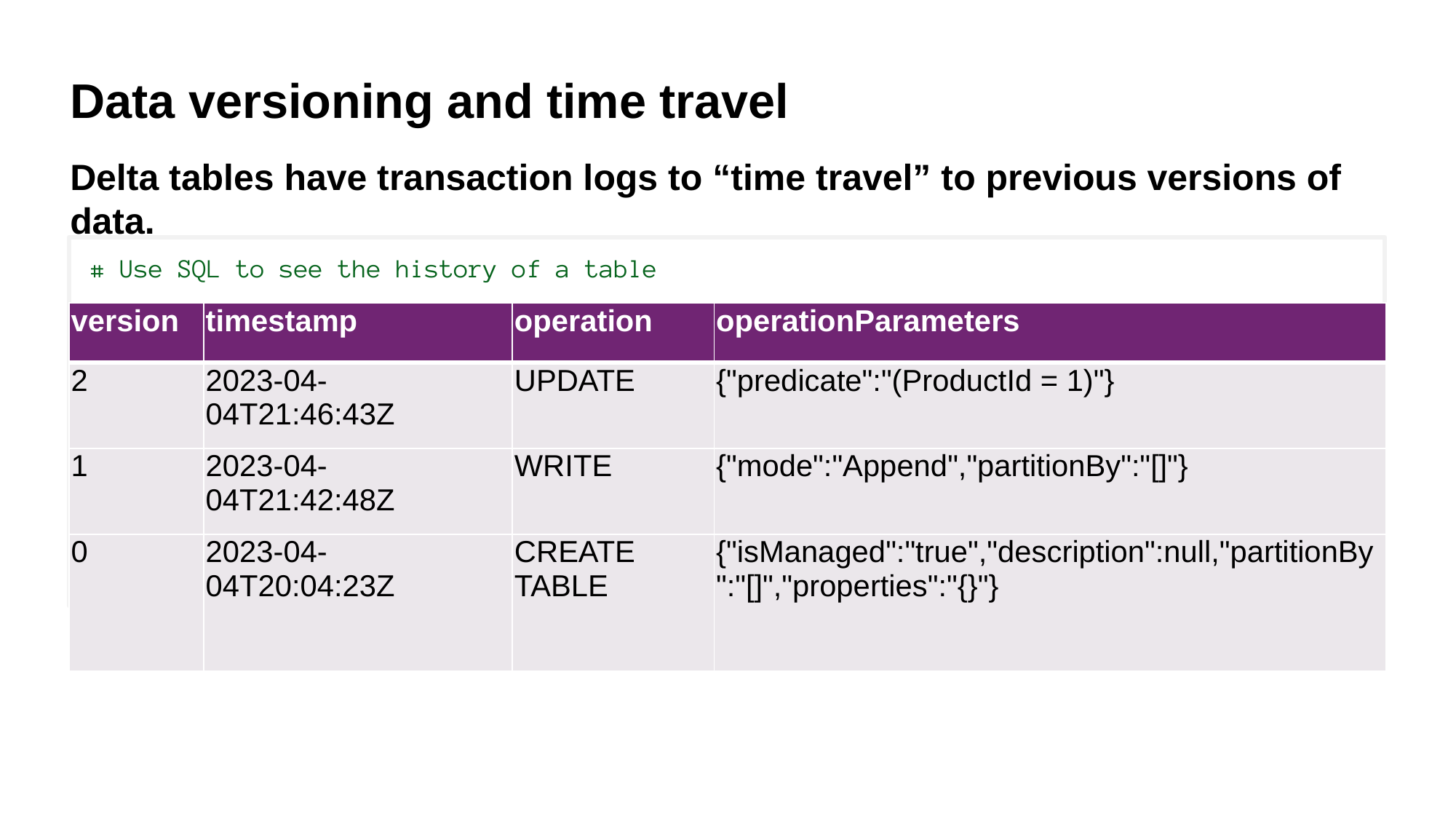

# Data versioning and time travel
Delta tables have transaction logs to “time travel” to previous versions of data.
# Use SQL to see the history of a table %%sql

DESCRIBE HISTORY products

# Use SQL to see the history of an external table, specifying folder location

%%sql

DESCRIBE HISTORY 'Files/mytable'
| version | timestamp | operation | operationParameters |
| --- | --- | --- | --- |
| 2 | 2023-04-04T21:46:43Z | UPDATE | {"predicate":"(ProductId = 1)"} |
| 1 | 2023-04-04T21:42:48Z | WRITE | {"mode":"Append","partitionBy":"[]"} |
| 0 | 2023-04-04T20:04:23Z | CREATE TABLE | {"isManaged":"true","description":null,"partitionBy":"[]","properties":"{}"} |